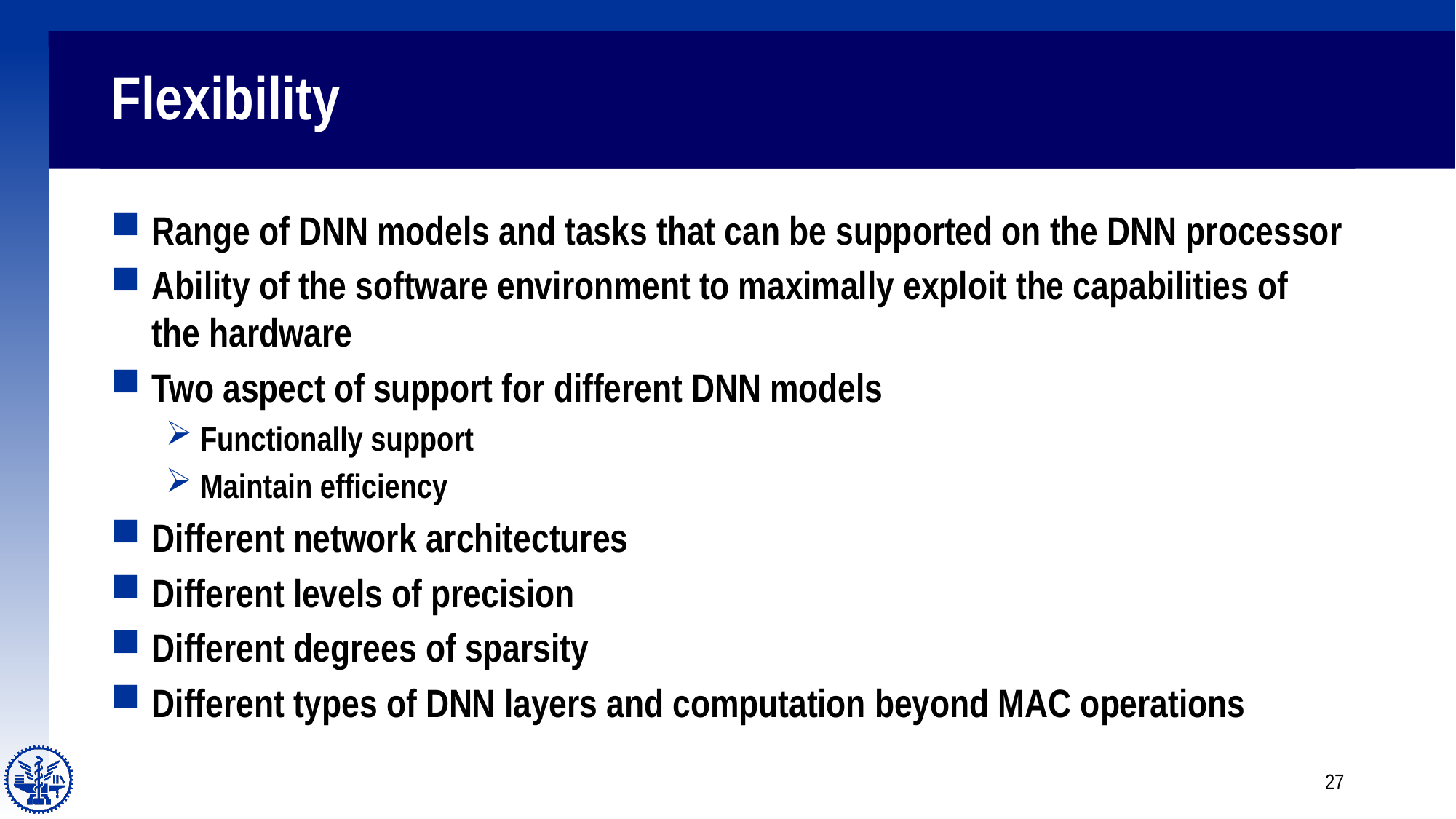

# Flexibility
Range of DNN models and tasks that can be supported on the DNN processor
Ability of the software environment to maximally exploit the capabilities of the hardware
Two aspect of support for different DNN models
Functionally support
Maintain efficiency
Different network architectures
Different levels of precision
Different degrees of sparsity
Different types of DNN layers and computation beyond MAC operations
27